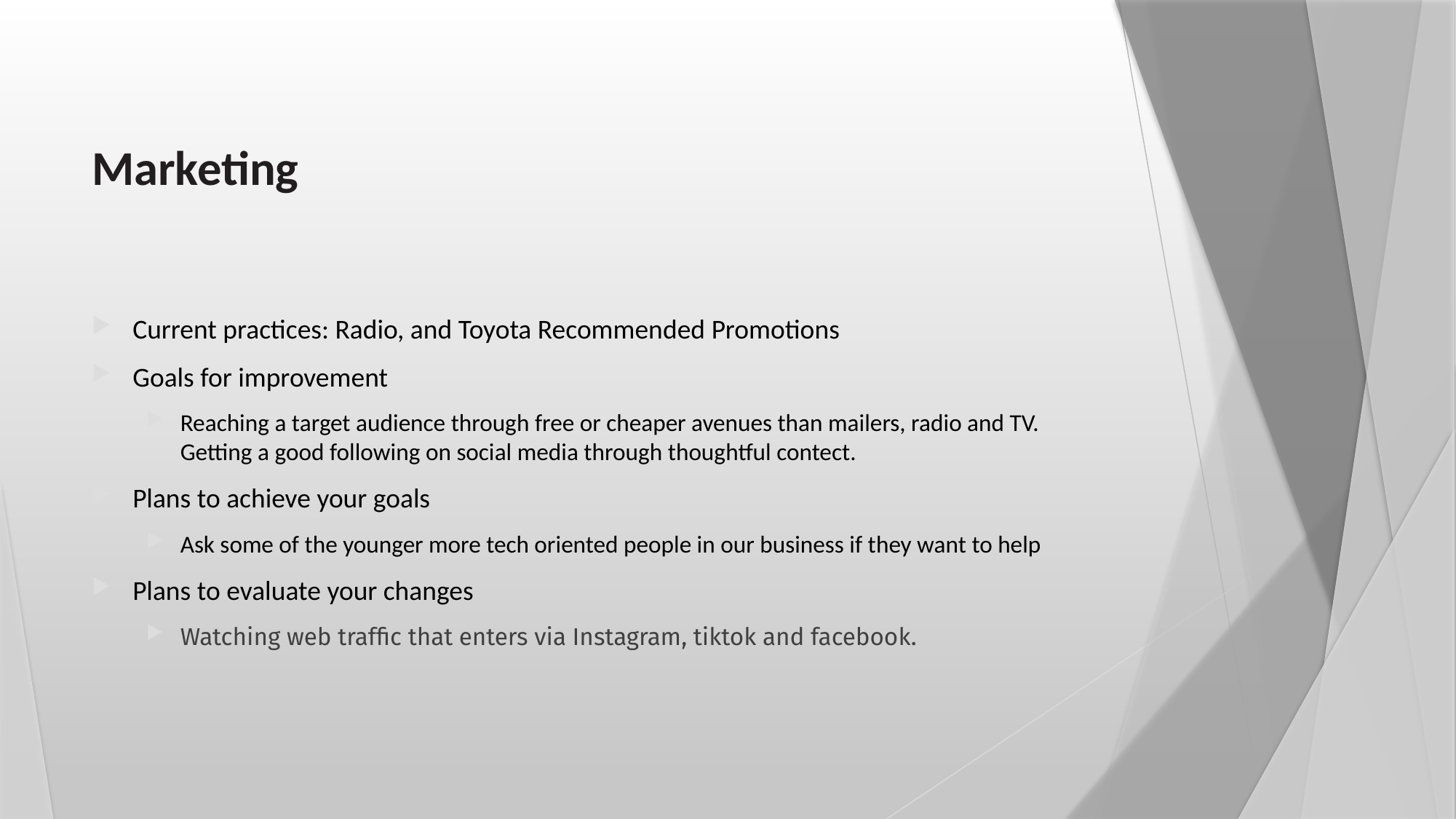

# Marketing

Current practices: Radio, and Toyota Recommended Promotions
Goals for improvement
Reaching a target audience through free or cheaper avenues than mailers, radio and TV.  Getting a good following on social media through thoughtful contect.
Plans to achieve your goals
Ask some of the younger more tech oriented people in our business if they want to help
Plans to evaluate your changes
Watching web traffic that enters via Instagram, tiktok and facebook.